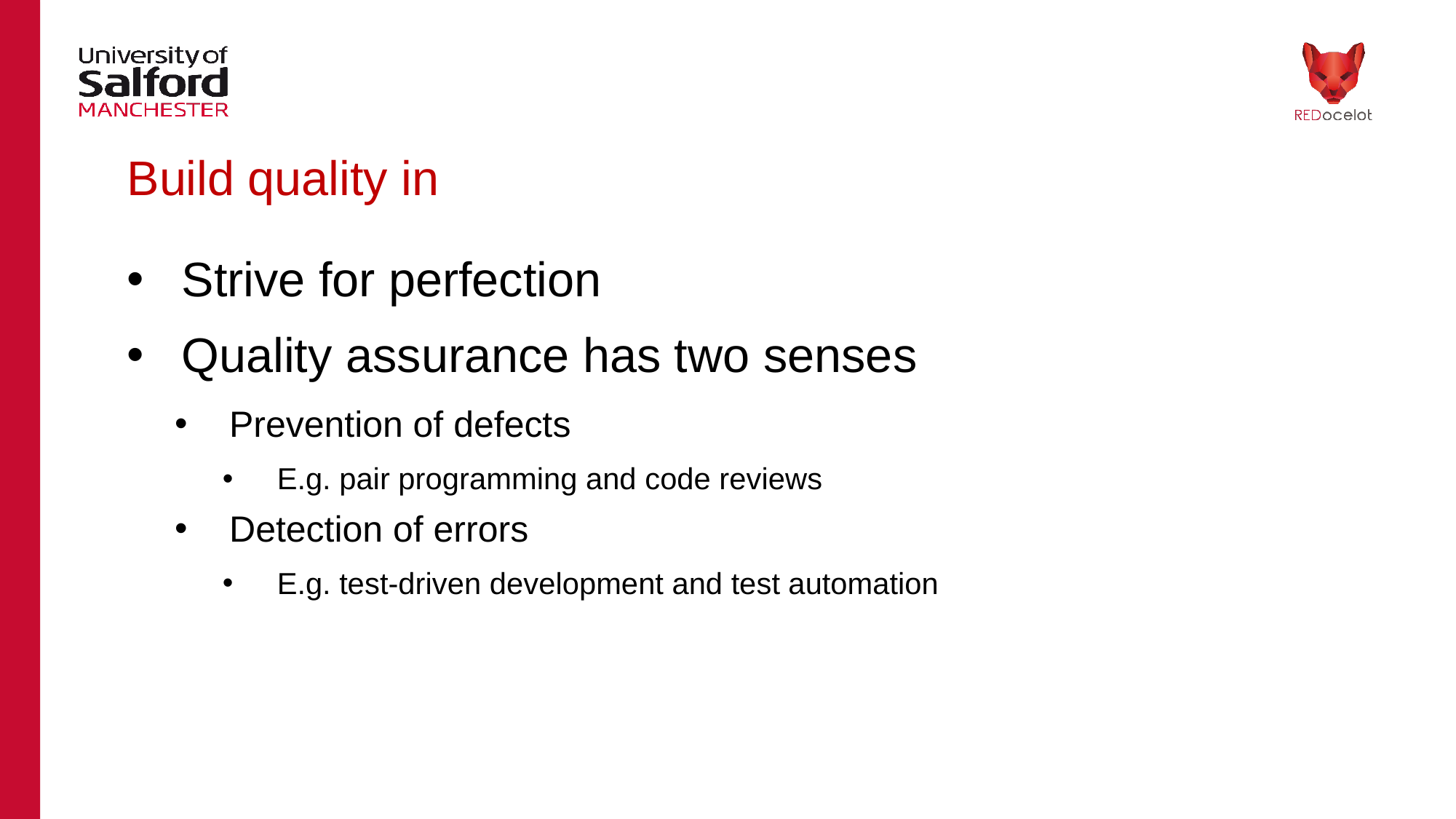

# Build quality in
Strive for perfection
Quality assurance has two senses
Prevention of defects
E.g. pair programming and code reviews
Detection of errors
E.g. test-driven development and test automation